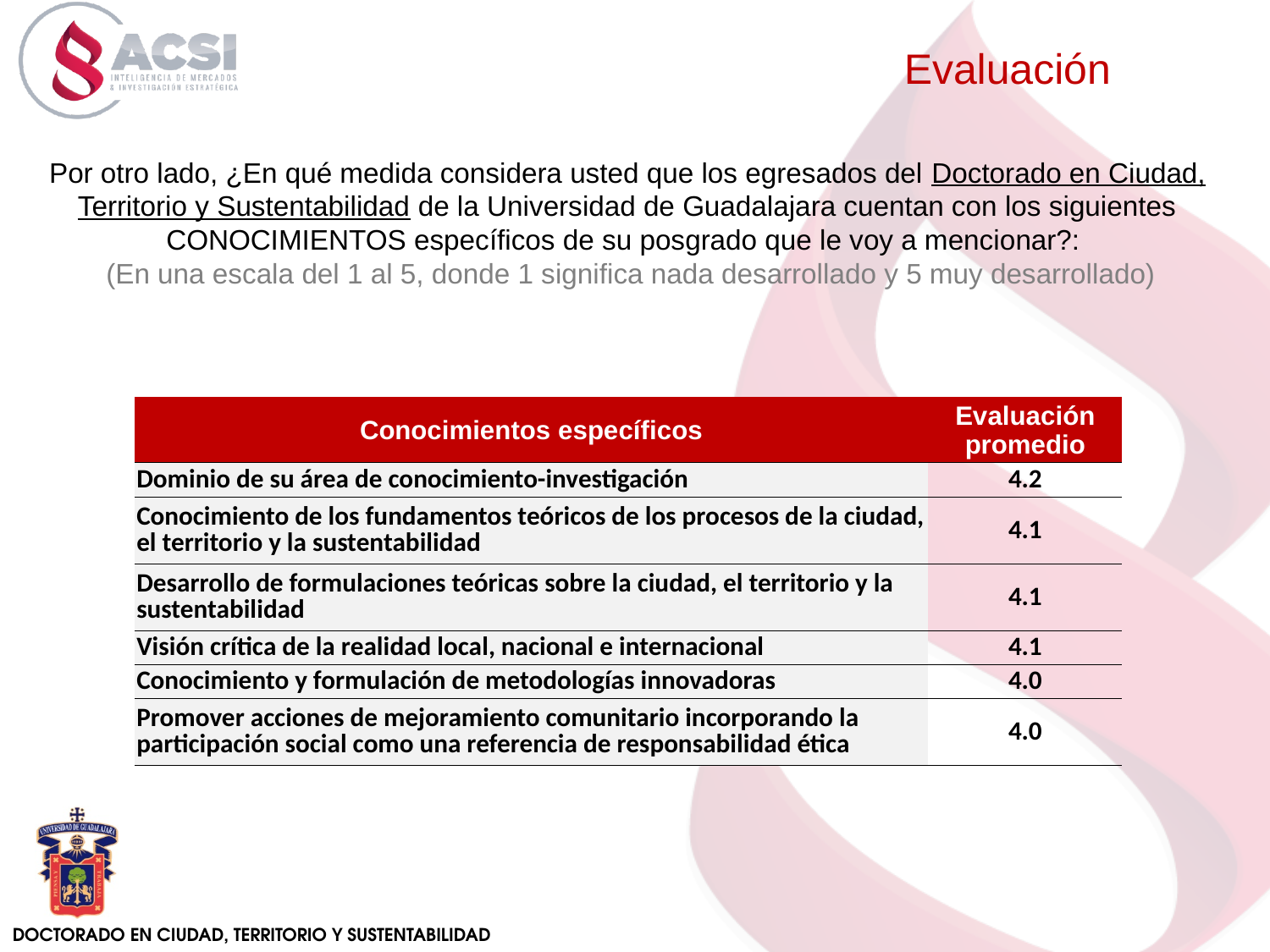

Evaluación
Por otro lado, ¿En qué medida considera usted que los egresados del Doctorado en Ciudad, Territorio y Sustentabilidad de la Universidad de Guadalajara cuentan con los siguientes CONOCIMIENTOS específicos de su posgrado que le voy a mencionar?:
 (En una escala del 1 al 5, donde 1 significa nada desarrollado y 5 muy desarrollado)
| Conocimientos específicos | Evaluación promedio |
| --- | --- |
| Dominio de su área de conocimiento-investigación | 4.2 |
| Conocimiento de los fundamentos teóricos de los procesos de la ciudad, el territorio y la sustentabilidad | 4.1 |
| Desarrollo de formulaciones teóricas sobre la ciudad, el territorio y la sustentabilidad | 4.1 |
| Visión crítica de la realidad local, nacional e internacional | 4.1 |
| Conocimiento y formulación de metodologías innovadoras | 4.0 |
| Promover acciones de mejoramiento comunitario incorporando la participación social como una referencia de responsabilidad ética | 4.0 |